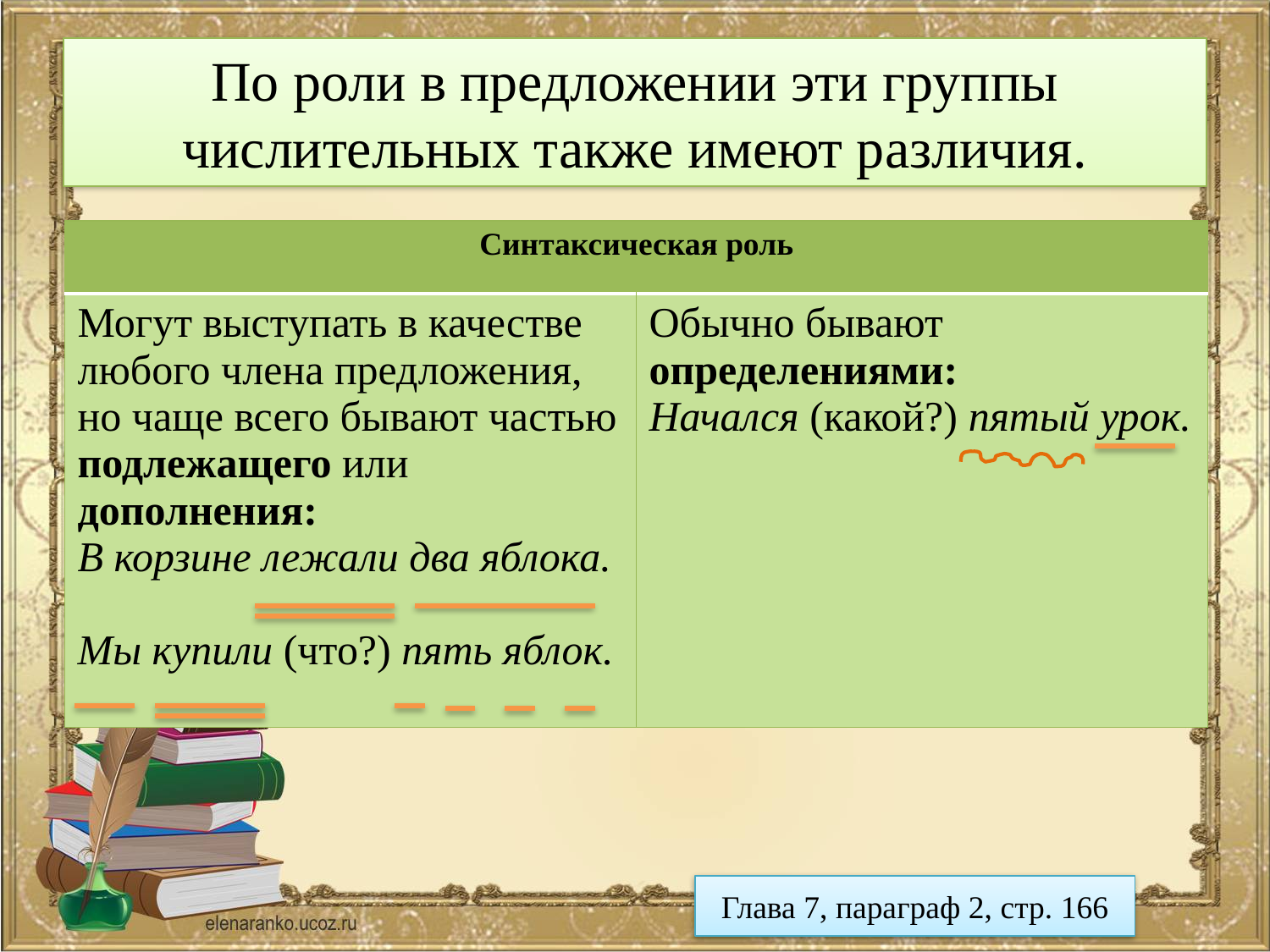

# По роли в предложении эти группы числительных также имеют различия.
| Синтаксическая роль |  |
| --- | --- |
| Могут выступать в качестве любого члена предложения, но чаще всего бывают частью подлежащего или дополнения: В корзине лежали два яблока. Мы купили (что?) пять яблок. | Обычно бывают определениями: Начался (какой?) пятый урок. |

Глава 7, параграф 2, стр. 166